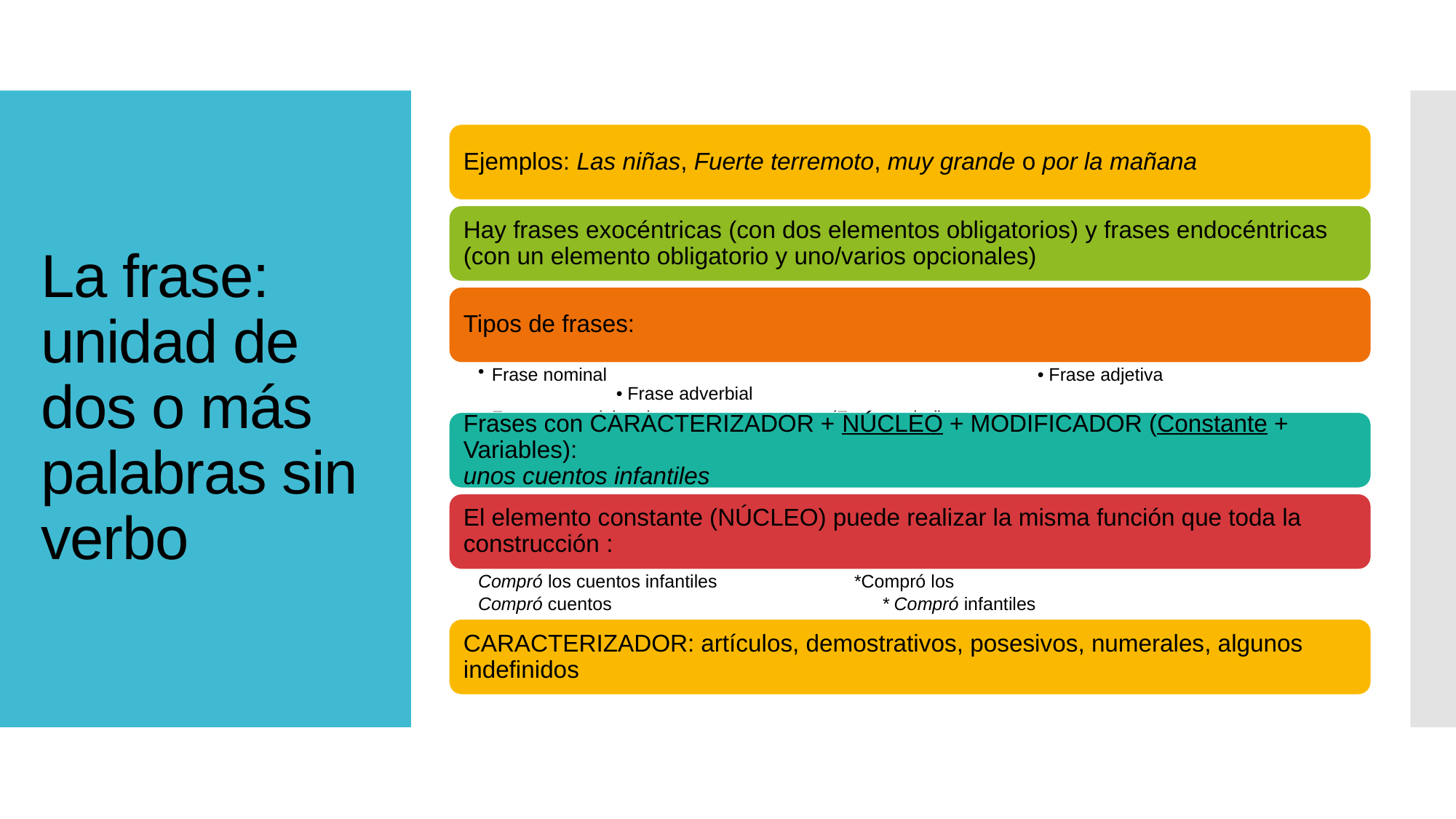

Ejemplos: Las niñas, Fuerte terremoto, muy grande o por la mañana
Hay frases exocéntricas (con dos elementos obligatorios) y frases endocéntricas (con un elemento obligatorio y uno/varios opcionales)
Tipos de frases:
Frase nominal		 		• Frase adjetiva           		   • Frase adverbial
Frase preposicional          		• (Frase verbal)
Frases con CARACTERIZADOR + NÚCLEO + MODIFICADOR (Constante + Variables):
unos cuentos infantiles
El elemento constante (NÚCLEO) puede realizar la misma función que toda la construcción :
Compró los cuentos infantiles                           *Compró los
Compró cuentos                                                     * Compró infantiles
CARACTERIZADOR: artículos, demostrativos, posesivos, numerales, algunos indefinidos
# La frase: unidad de dos o más palabras sin verbo